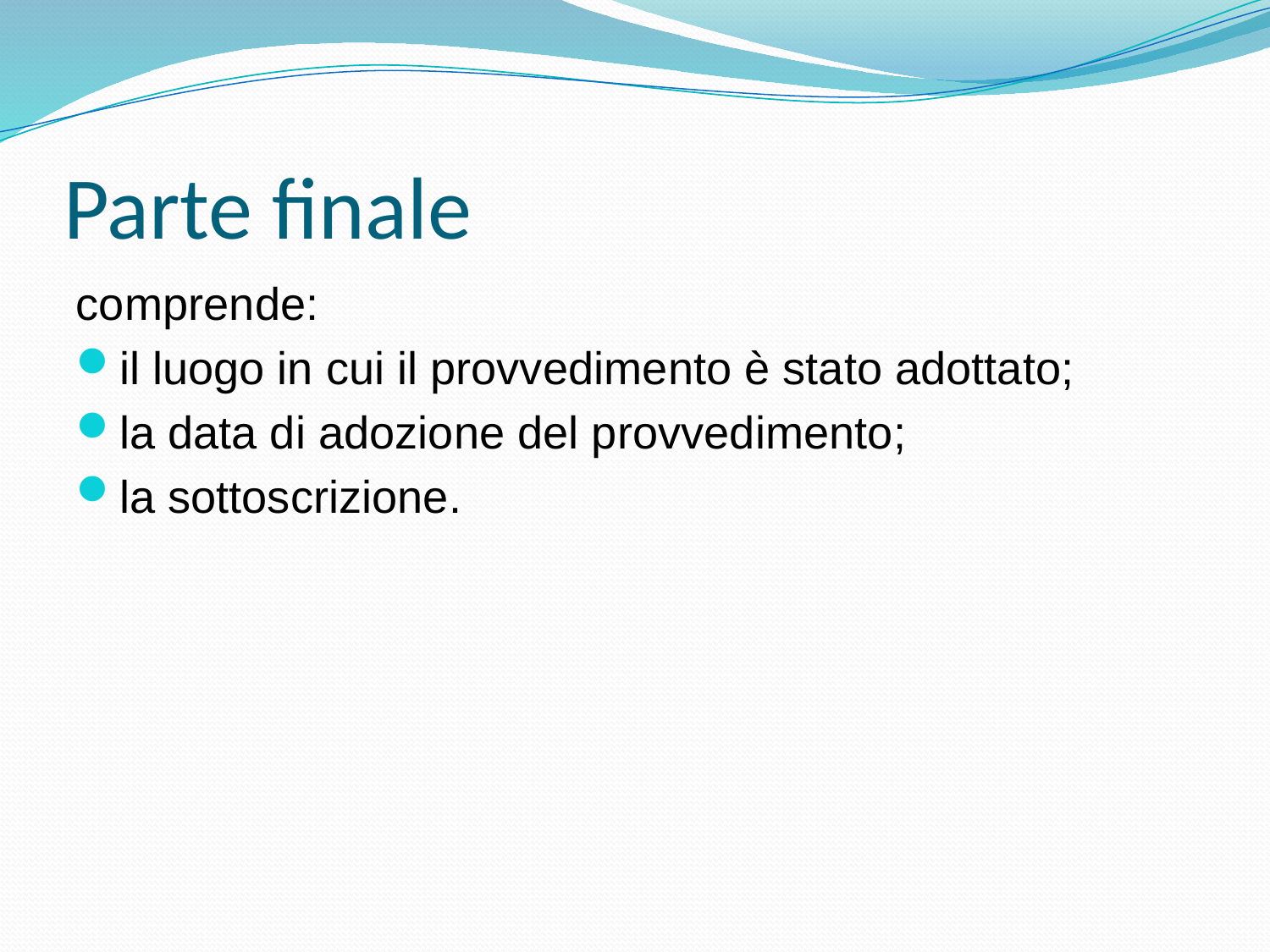

# Parte finale
comprende:
il luogo in cui il provvedimento è stato adottato;
la data di adozione del provvedimento;
la sottoscrizione.